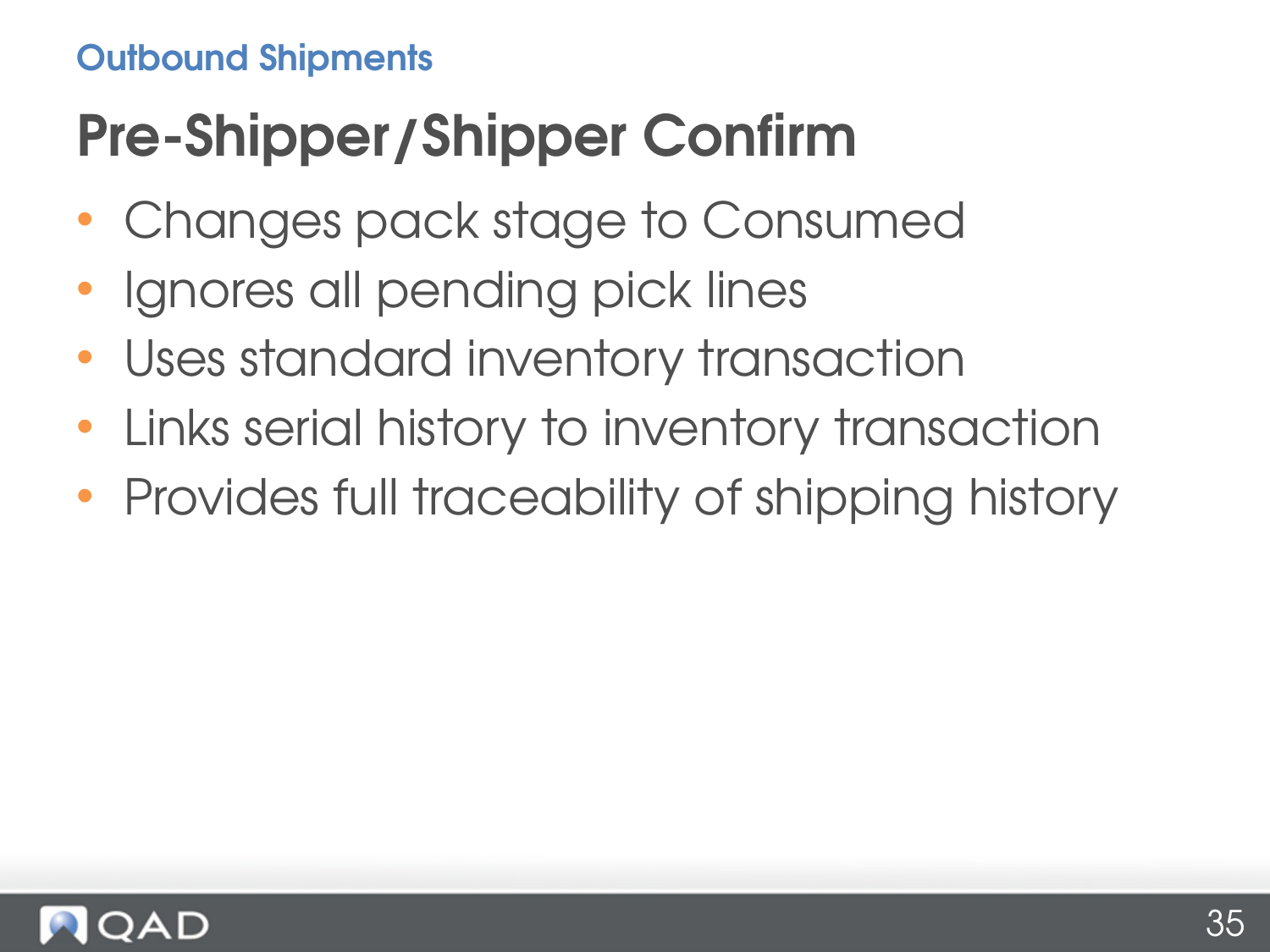

Outbound Shipments
# Pre-Shipper/Shipper Confirm
Changes pack stage to Consumed
Ignores all pending pick lines
Uses standard inventory transaction
Links serial history to inventory transaction
Provides full traceability of shipping history
35